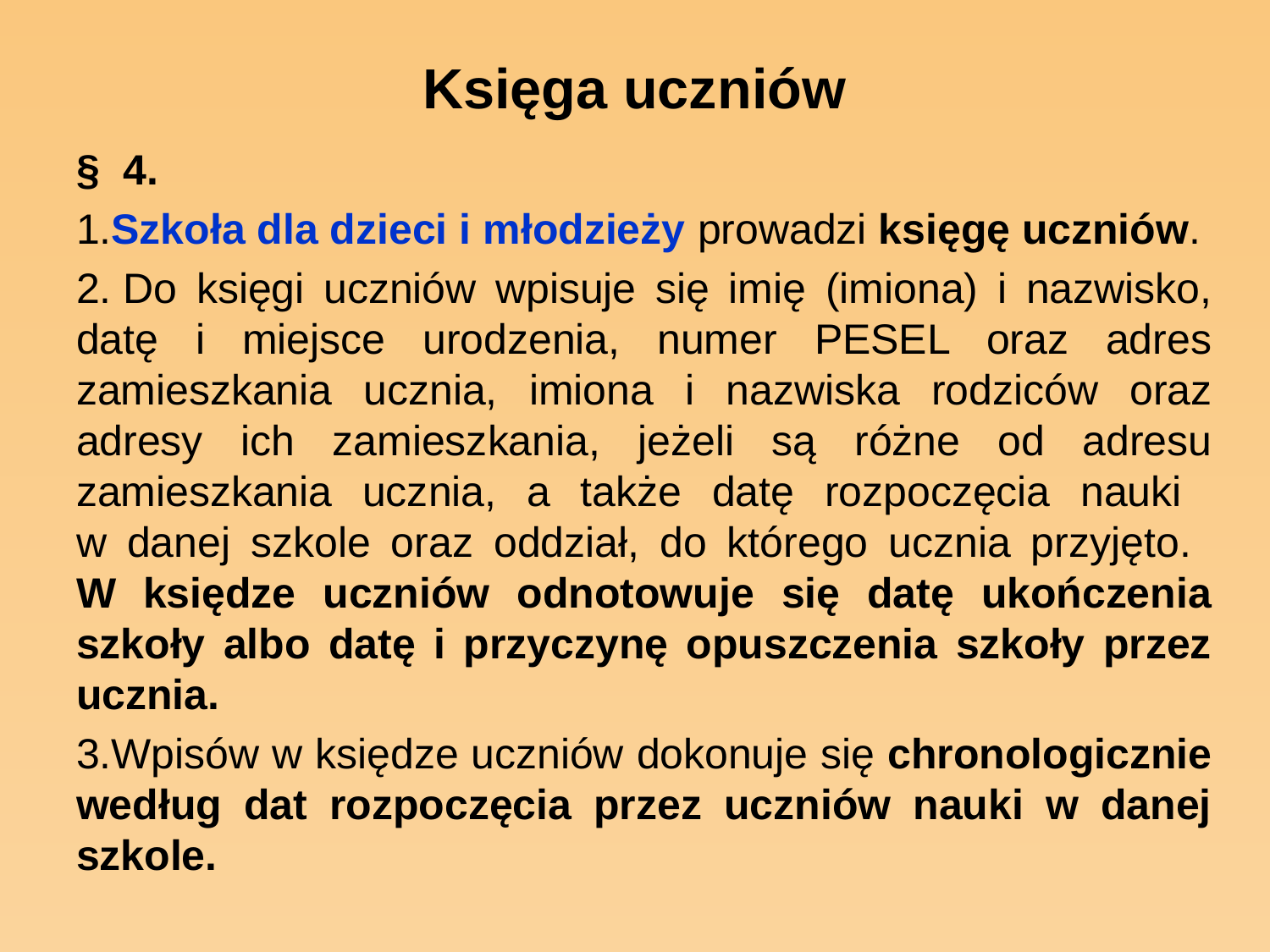

# Księga uczniów
§  4.
1.Szkoła dla dzieci i młodzieży prowadzi księgę uczniów.
2. Do księgi uczniów wpisuje się imię (imiona) i nazwisko, datę i miejsce urodzenia, numer PESEL oraz adres zamieszkania ucznia, imiona i nazwiska rodziców oraz adresy ich zamieszkania, jeżeli są różne od adresu zamieszkania ucznia, a także datę rozpoczęcia nauki
w danej szkole oraz oddział, do którego ucznia przyjęto.
W księdze uczniów odnotowuje się datę ukończenia szkoły albo datę i przyczynę opuszczenia szkoły przez ucznia.
3.Wpisów w księdze uczniów dokonuje się chronologicznie według dat rozpoczęcia przez uczniów nauki w danej szkole.